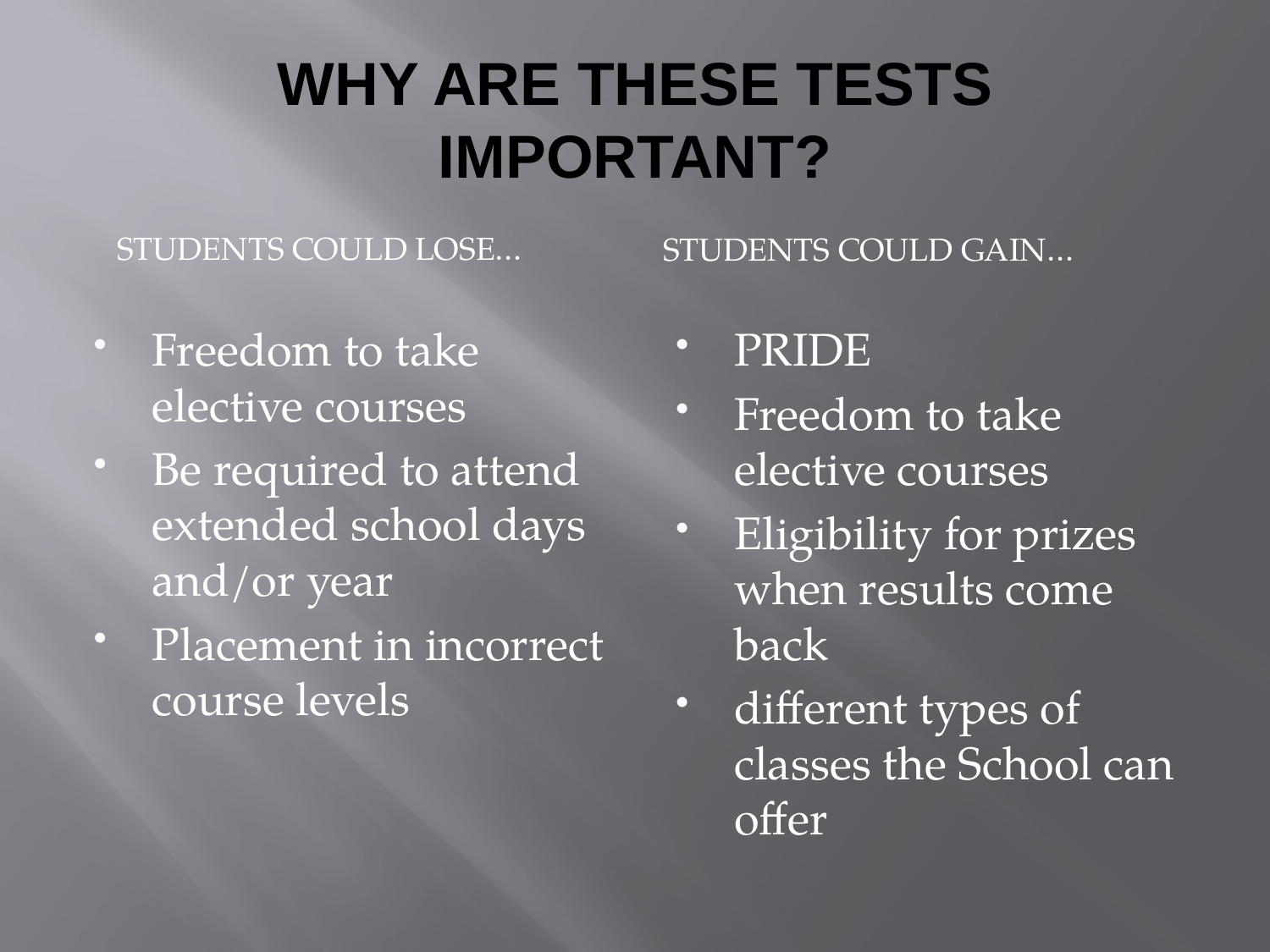

# WHY ARE THESE TESTS IMPORTANT?
STUDENTS COULD LOSE…
STUDENTS COULD GAIN…
Freedom to take elective courses
Be required to attend extended school days and/or year
Placement in incorrect course levels
PRIDE
Freedom to take elective courses
Eligibility for prizes when results come back
different types of classes the School can offer